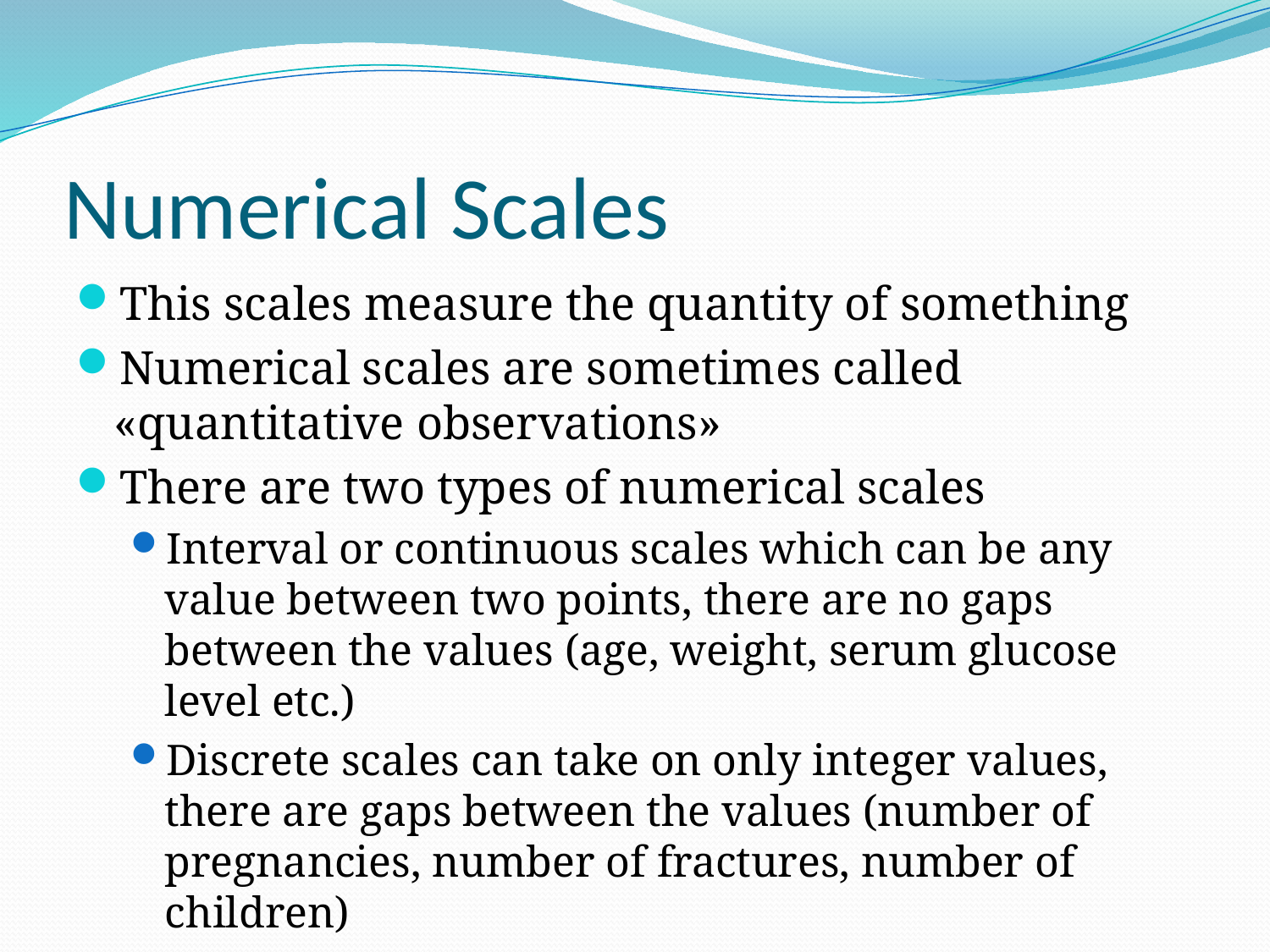

# Numerical Scales
This scales measure the quantity of something
Numerical scales are sometimes called «quantitative observations»
There are two types of numerical scales
Interval or continuous scales which can be any value between two points, there are no gaps between the values (age, weight, serum glucose level etc.)
Discrete scales can take on only integer values, there are gaps between the values (number of pregnancies, number of fractures, number of children)